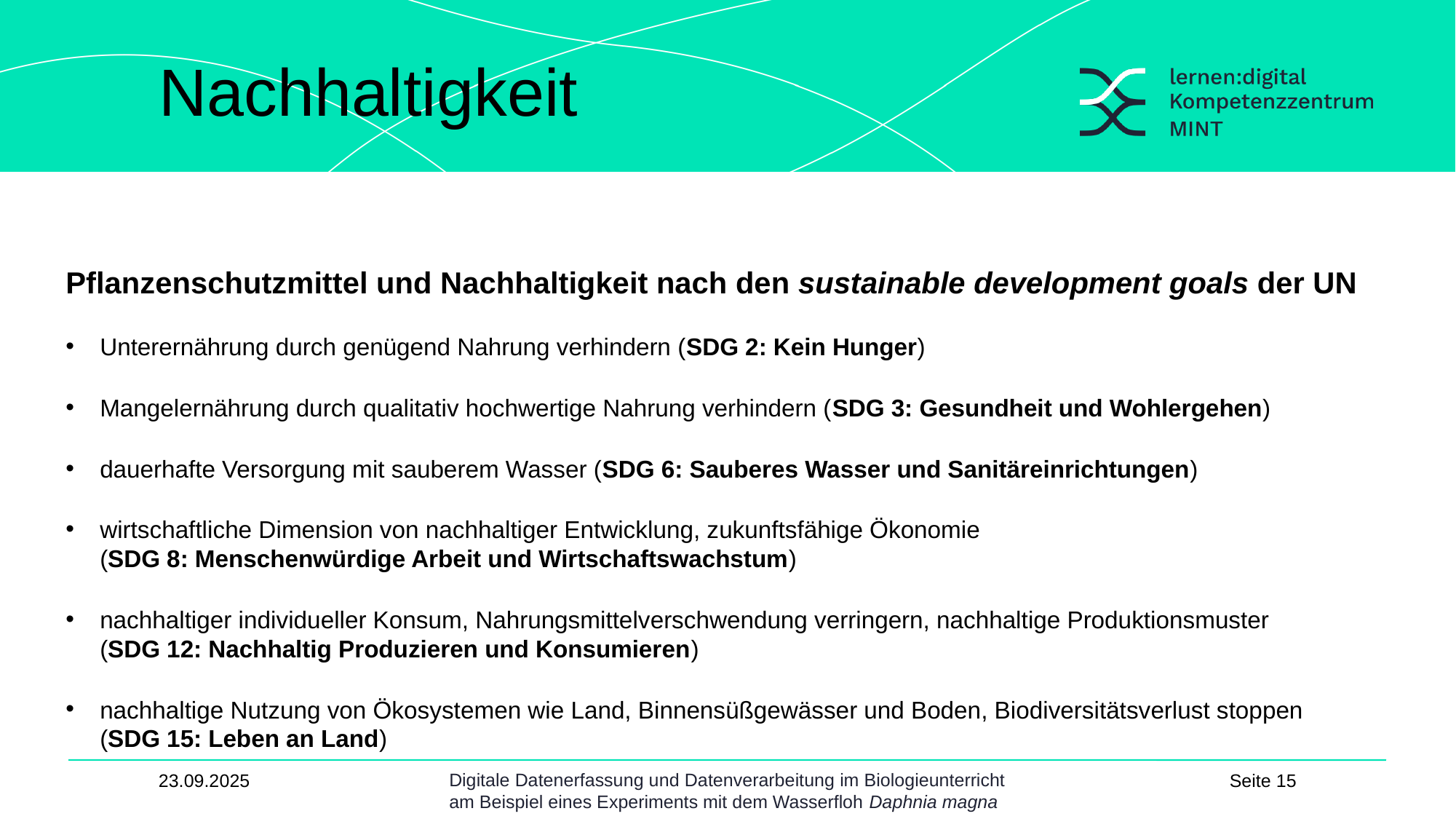

# Nachhaltigkeit
Pflanzenschutzmittel und Nachhaltigkeit nach den sustainable development goals der UN
Unterernährung durch genügend Nahrung verhindern (SDG 2: Kein Hunger)
Mangelernährung durch qualitativ hochwertige Nahrung verhindern (SDG 3: Gesundheit und Wohlergehen)
dauerhafte Versorgung mit sauberem Wasser (SDG 6: Sauberes Wasser und Sanitäreinrichtungen)
wirtschaftliche Dimension von nachhaltiger Entwicklung, zukunftsfähige Ökonomie
(SDG 8: Menschenwürdige Arbeit und Wirtschaftswachstum)
nachhaltiger individueller Konsum, Nahrungsmittelverschwendung verringern, nachhaltige Produktionsmuster
(SDG 12: Nachhaltig Produzieren und Konsumieren)
nachhaltige Nutzung von Ökosystemen wie Land, Binnensüßgewässer und Boden, Biodiversitätsverlust stoppen
(SDG 15: Leben an Land)
23.09.2025
Seite 15